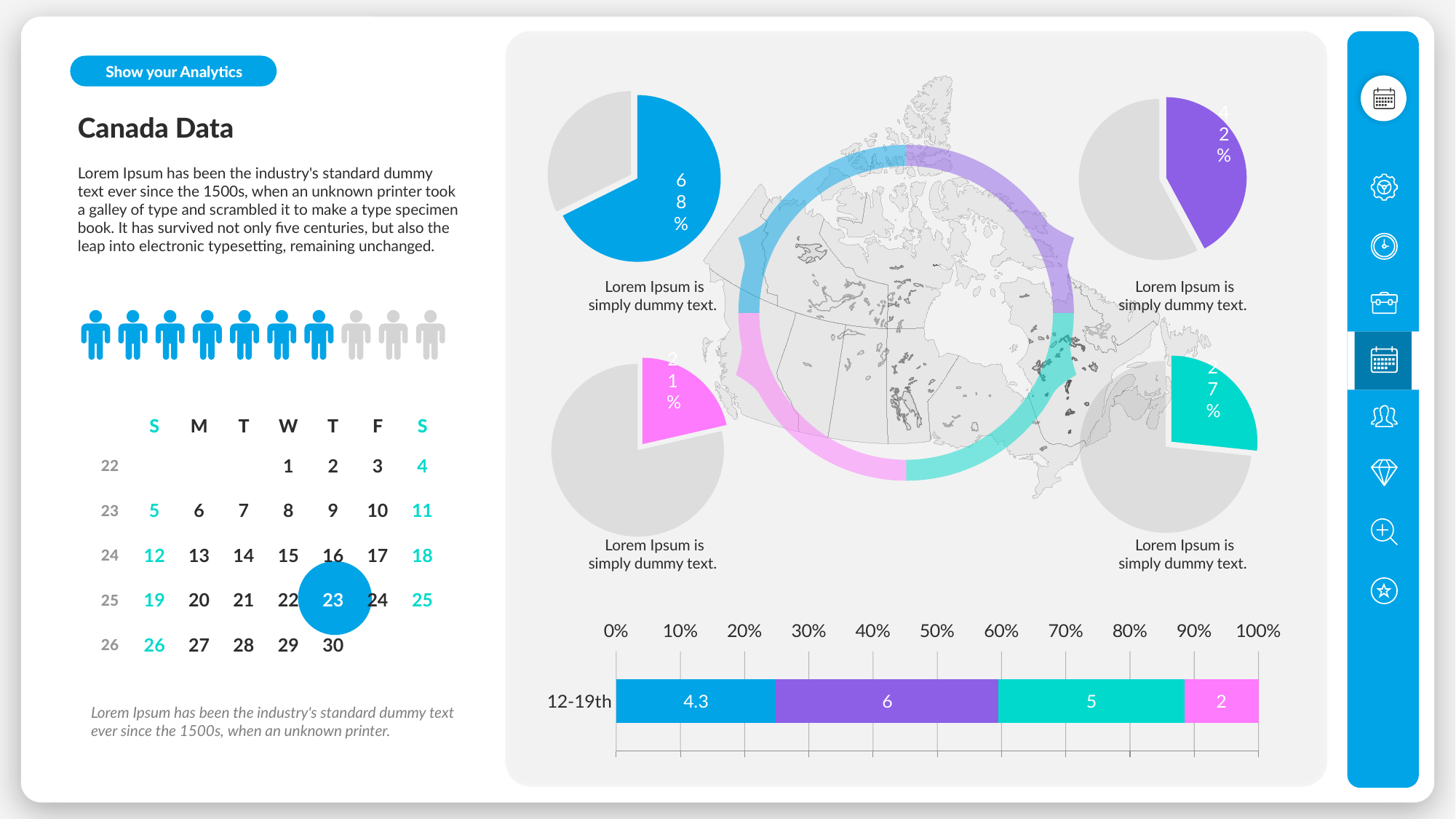

Show your Analytics

### Chart

| Category | Sales |
|---|---|
| Market Saze A | 23.0 |
| Market Saze B | 11.0 |

### Chart

| Category | Sales |
|---|---|
| Market Saze A | 8.0 |
| Market Saze B | 11.0 |
Canada Data

Lorem Ipsum has been the industry's standard dummy text ever since the 1500s, when an unknown printer took a galley of type and scrambled it to make a type specimen book. It has survived not only five centuries, but also the leap into electronic typesetting, remaining unchanged.

Lorem Ipsum is simply dummy text.
Lorem Ipsum is simply dummy text.

### Chart

| Category | Sales |
|---|---|
| Market Saze A | 3.0 |
| Market Saze B | 11.0 |

### Chart

| Category | Sales |
|---|---|
| Market Saze A | 4.0 |
| Market Saze B | 11.0 |

S
M
T
W
T
F
S
1
2
3
4
22
5
6
7
8
9
10
11
23
12
13
14
15
16
17
18
24
19
20
21
22
23
24
25
25
26
27
28
29
30
26

Lorem Ipsum is simply dummy text.
Lorem Ipsum is simply dummy text.

### Chart

| Category | project A | project B | project C | project D |
|---|---|---|---|---|
| 12-19th | 4.3 | 6.0 | 5.0 | 2.0 |
Lorem Ipsum has been the industry's standard dummy text ever since the 1500s, when an unknown printer.